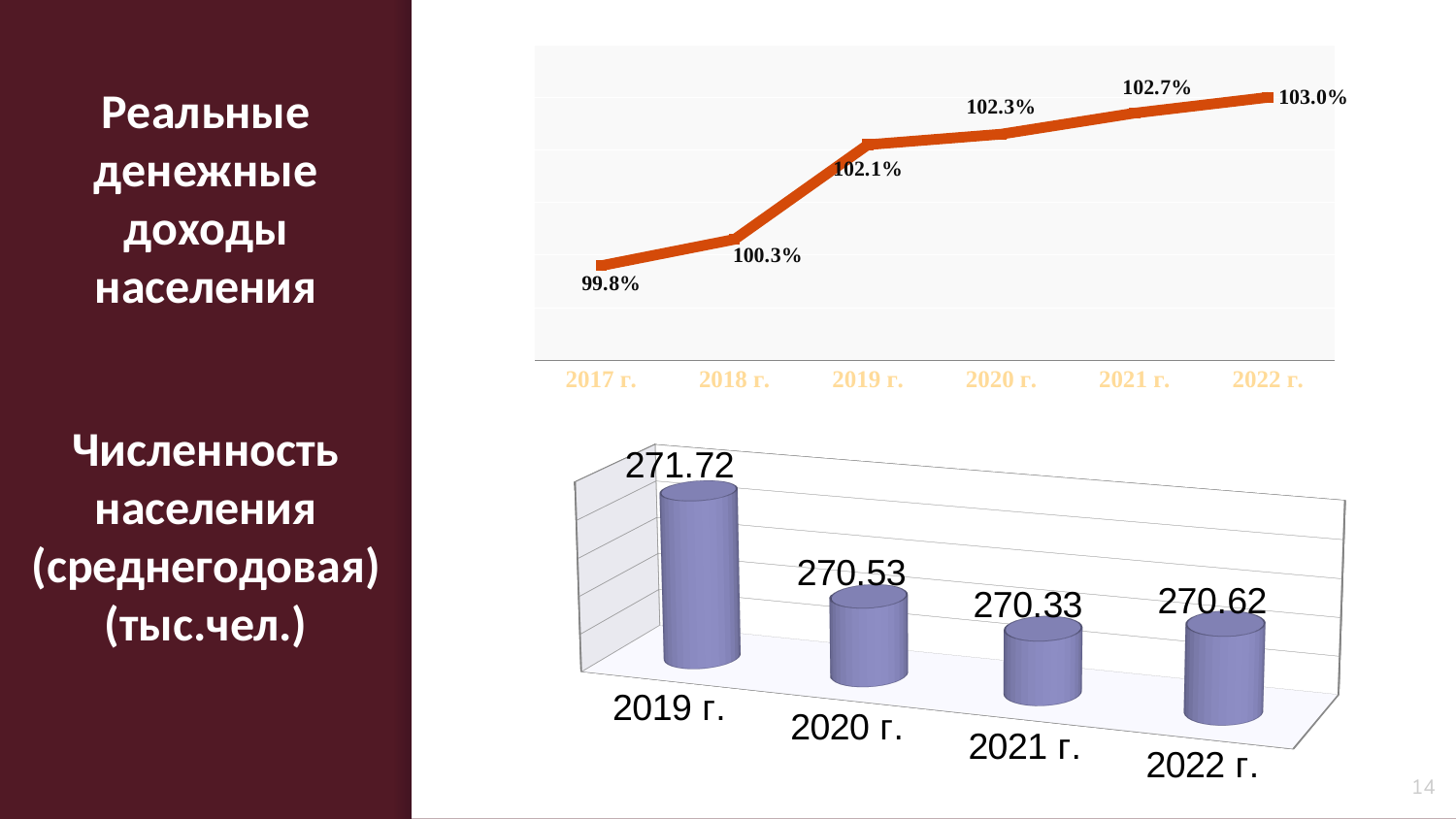

### Chart

| Category | Ряд 1 |
|---|---|
| 2017 г. | 0.998 |
| 2018 г. | 1.0029999999999935 |
| 2019 г. | 1.0209999999999935 |
| 2020 г. | 1.0229999999999935 |
| 2021 г. | 1.0269999999999935 |
| 2022 г. | 1.03 |
Реальные денежные доходы населения
Численность населения (среднегодовая) (тыс.чел.)

[unsupported chart]

14